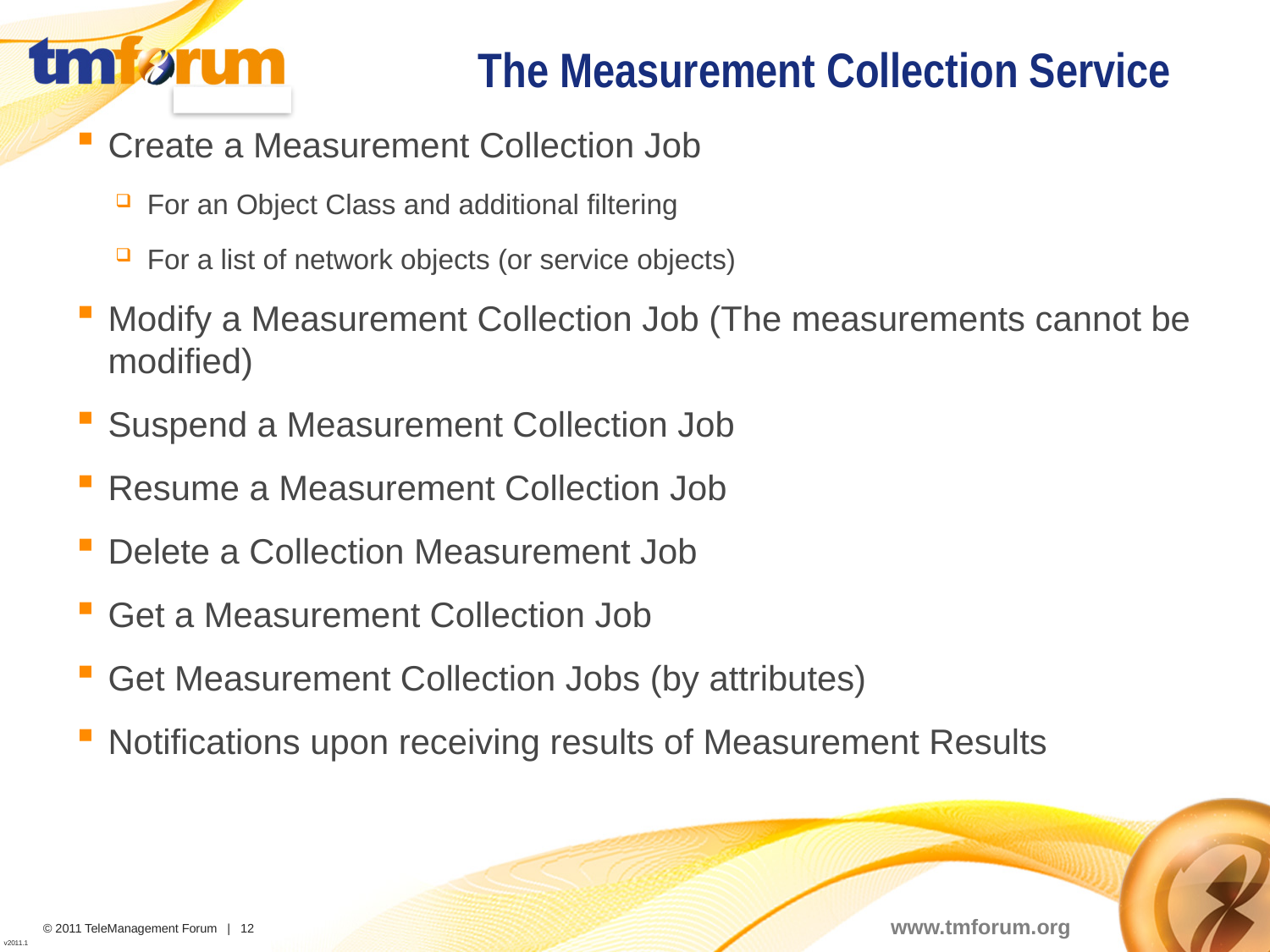

# The Measurement Collection Service
Create a Measurement Collection Job
For an Object Class and additional filtering
For a list of network objects (or service objects)
Modify a Measurement Collection Job (The measurements cannot be modified)
Suspend a Measurement Collection Job
Resume a Measurement Collection Job
Delete a Collection Measurement Job
Get a Measurement Collection Job
Get Measurement Collection Jobs (by attributes)
Notifications upon receiving results of Measurement Results

12